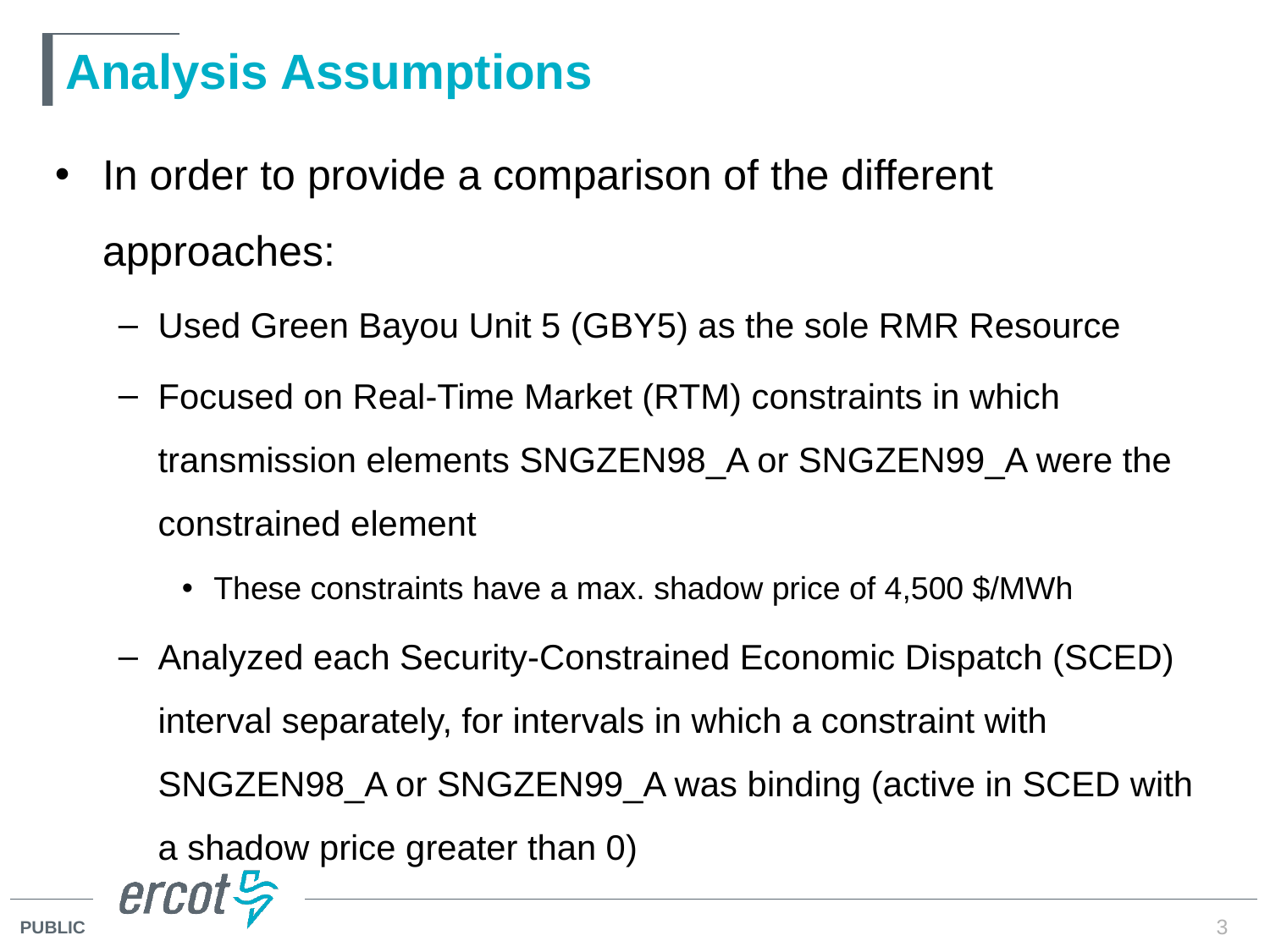

# Analysis Assumptions
In order to provide a comparison of the different approaches:
Used Green Bayou Unit 5 (GBY5) as the sole RMR Resource
Focused on Real-Time Market (RTM) constraints in which transmission elements SNGZEN98_A or SNGZEN99_A were the constrained element
These constraints have a max. shadow price of 4,500 $/MWh
Analyzed each Security-Constrained Economic Dispatch (SCED) interval separately, for intervals in which a constraint with SNGZEN98_A or SNGZEN99_A was binding (active in SCED with a shadow price greater than 0)
3